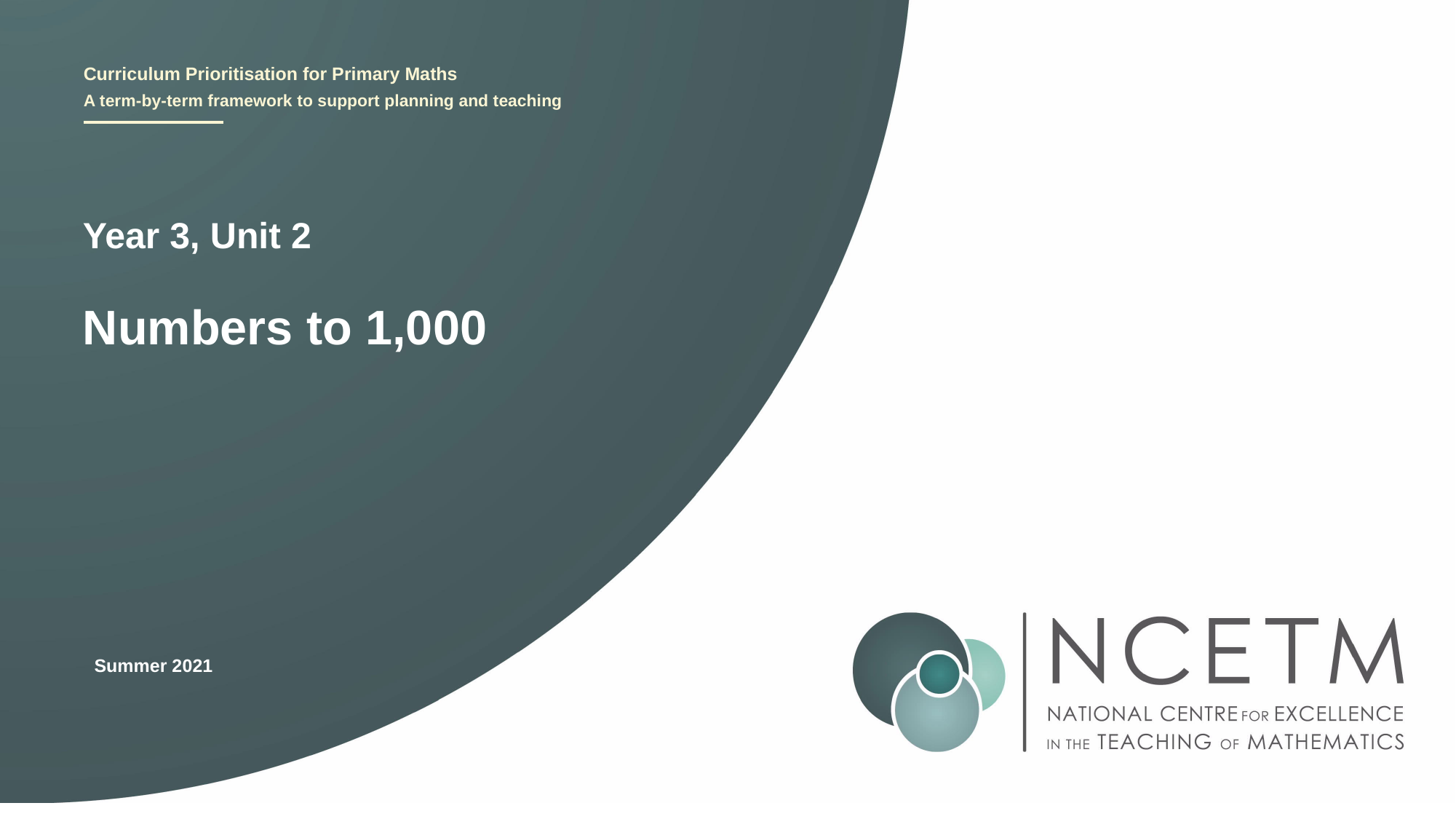

Year 3, Unit 2
Numbers to 1,000